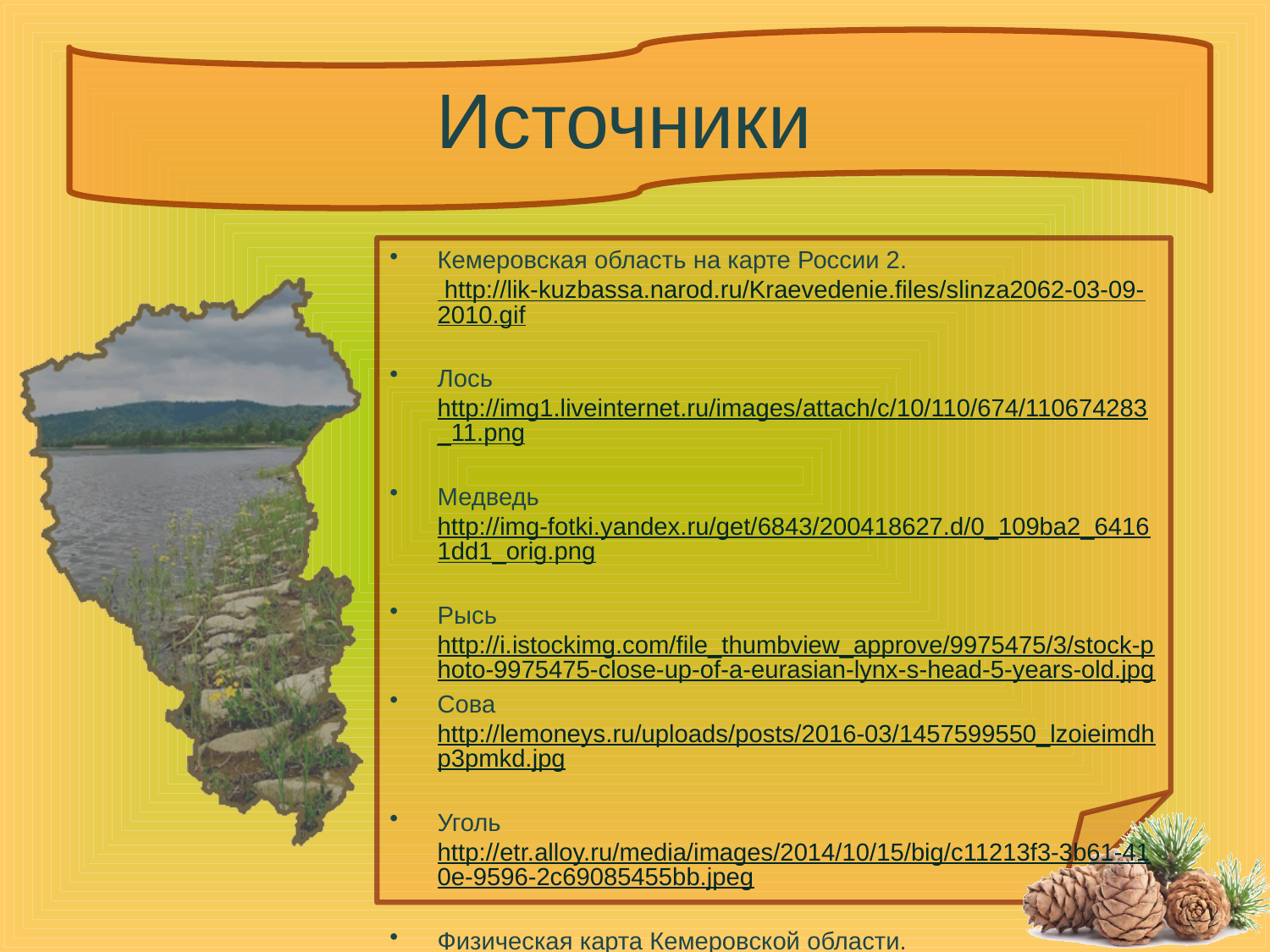

# Источники
Кемеровская область на карте России 2. http://lik-kuzbassa.narod.ru/Kraevedenie.files/slinza2062-03-09-2010.gif
Лось http://img1.liveinternet.ru/images/attach/c/10/110/674/110674283_11.png
Медведь http://img-fotki.yandex.ru/get/6843/200418627.d/0_109ba2_64161dd1_orig.png
Рысь http://i.istockimg.com/file_thumbview_approve/9975475/3/stock-photo-9975475-close-up-of-a-eurasian-lynx-s-head-5-years-old.jpg
Сова http://lemoneys.ru/uploads/posts/2016-03/1457599550_lzoieimdhp3pmkd.jpg
Уголь http://etr.alloy.ru/media/images/2014/10/15/big/c11213f3-3b61-410e-9596-2c69085455bb.jpeg
Физическая карта Кемеровской области. http://fs00.infourok.ru/images/doc/210/239121/hello_html_m33faf389.jpg